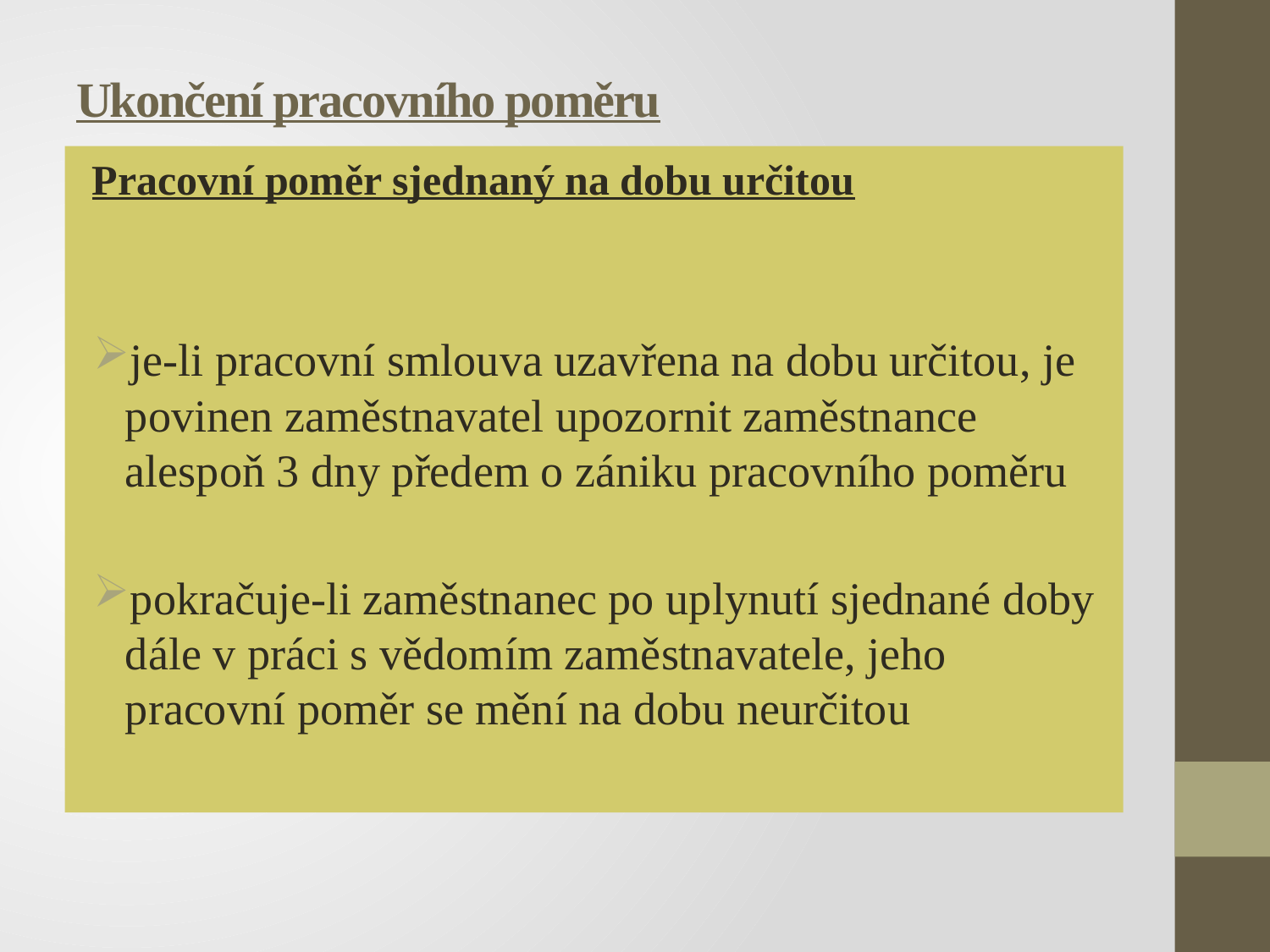

# Ukončení pracovního poměru
Pracovní poměr sjednaný na dobu určitou

je-li pracovní smlouva uzavřena na dobu určitou, je povinen zaměstnavatel upozornit zaměstnance alespoň 3 dny předem o zániku pracovního poměru

pokračuje-li zaměstnanec po uplynutí sjednané doby dále v práci s vědomím zaměstnavatele, jeho pracovní poměr se mění na dobu neurčitou